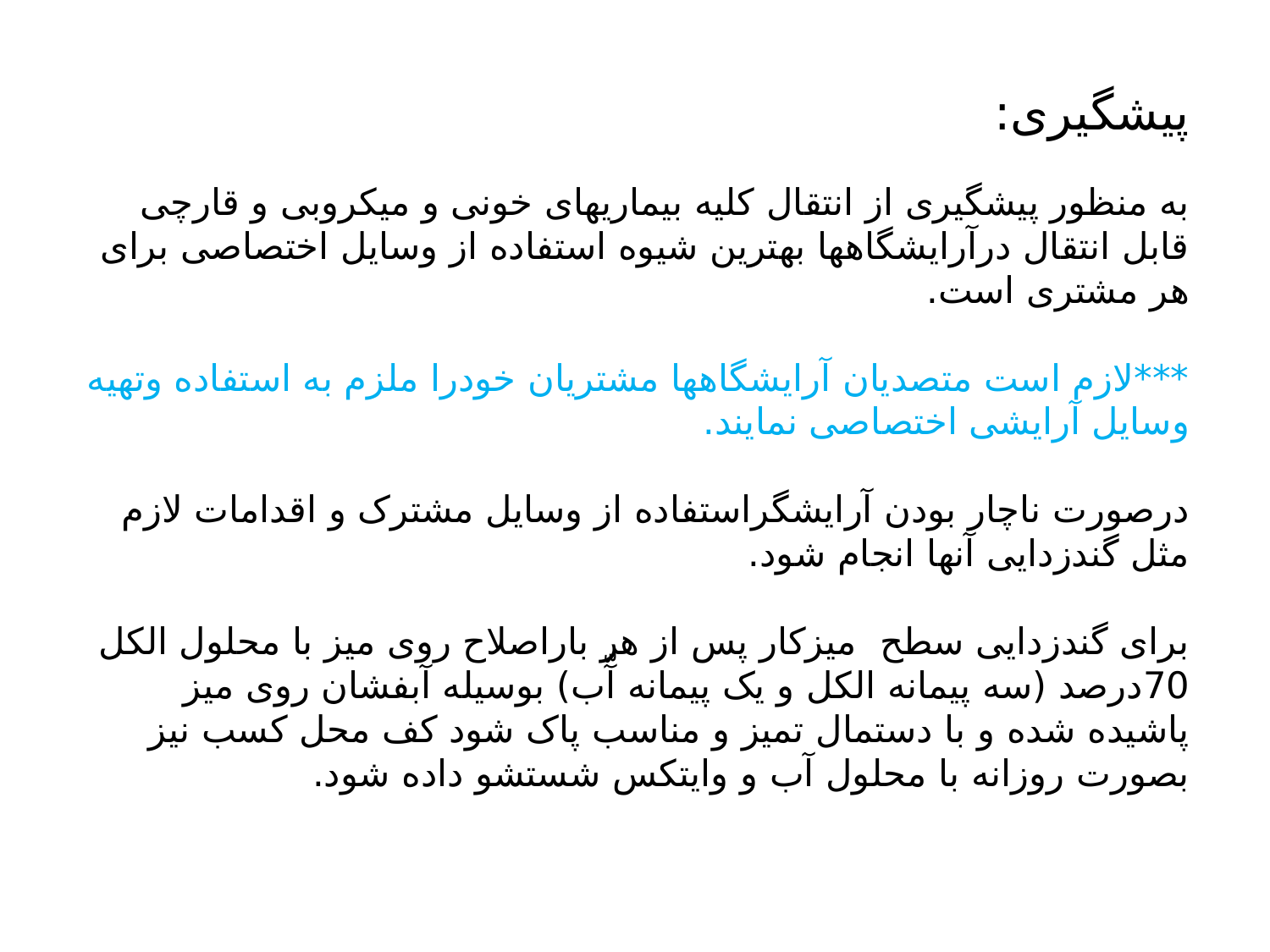

# پیشگیری: به منظور پیشگیری از انتقال کلیه بیماریهای خونی و میکروبی و قارچی  قابل انتقال درآرایشگاهها بهترین شیوه استفاده از وسایل اختصاصی برای هر مشتری است. ***لازم است متصدیان آرایشگاهها مشتریان خودرا ملزم به استفاده وتهیه وسایل آرایشی اختصاصی نمایند. درصورت ناچار بودن آرایشگراستفاده از وسایل مشترک و اقدامات لازم مثل گندزدایی آنها انجام شود. برای گندزدایی سطح  میزکار پس از هر باراصلاح روی میز با محلول الکل 70درصد (سه پیمانه الکل و یک پیمانه آّب) بوسیله آبفشان روی میز پاشیده شده و با دستمال تمیز و مناسب پاک شود کف محل کسب نیز بصورت روزانه با محلول آب و وایتکس شستشو داده شود.